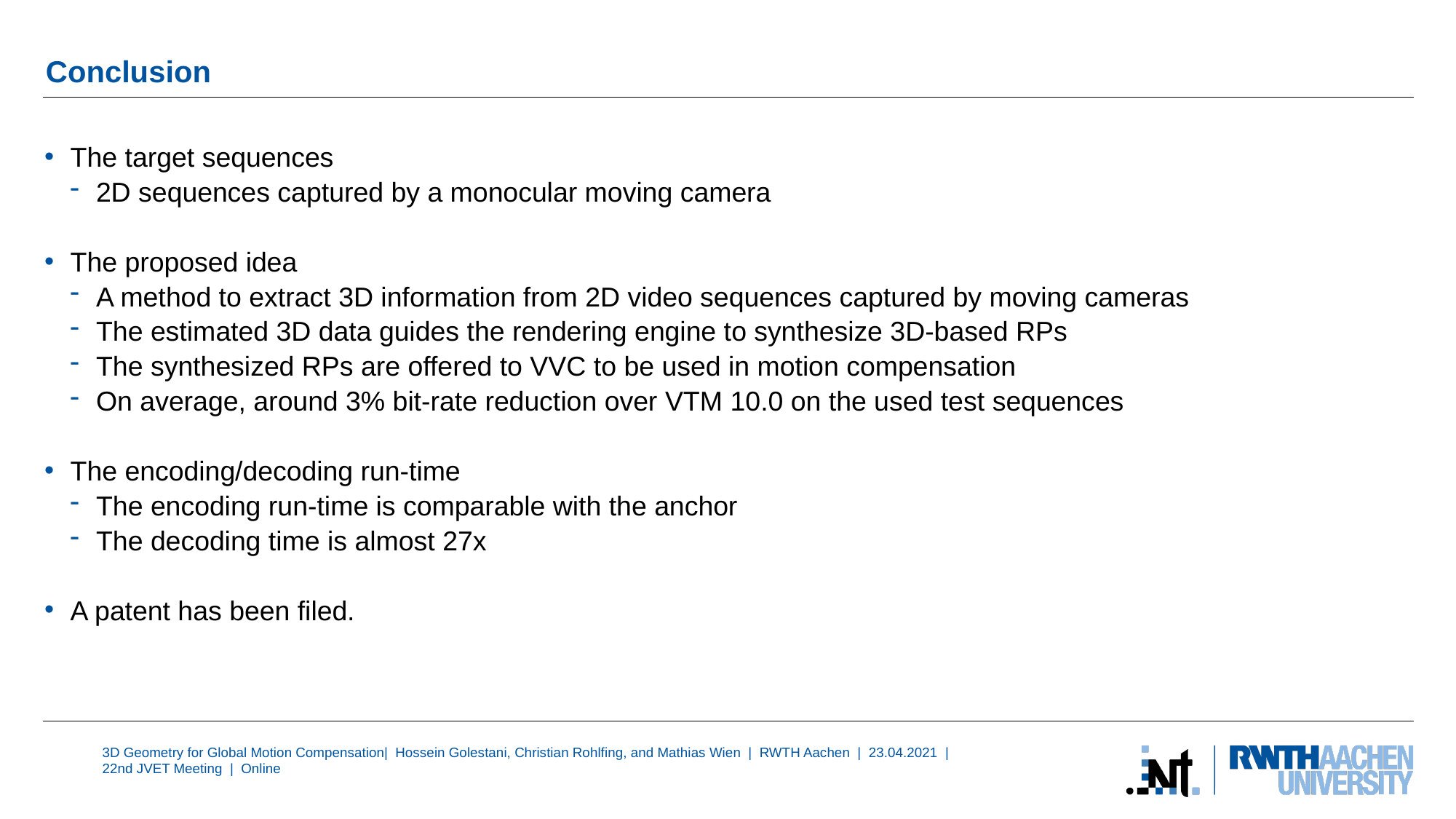

# Conclusion
The target sequences
2D sequences captured by a monocular moving camera

The proposed idea
A method to extract 3D information from 2D video sequences captured by moving cameras
The estimated 3D data guides the rendering engine to synthesize 3D-based RPs
The synthesized RPs are offered to VVC to be used in motion compensation
On average, around 3% bit-rate reduction over VTM 10.0 on the used test sequences

The encoding/decoding run-time
The encoding run-time is comparable with the anchor
The decoding time is almost 27x

A patent has been filed.